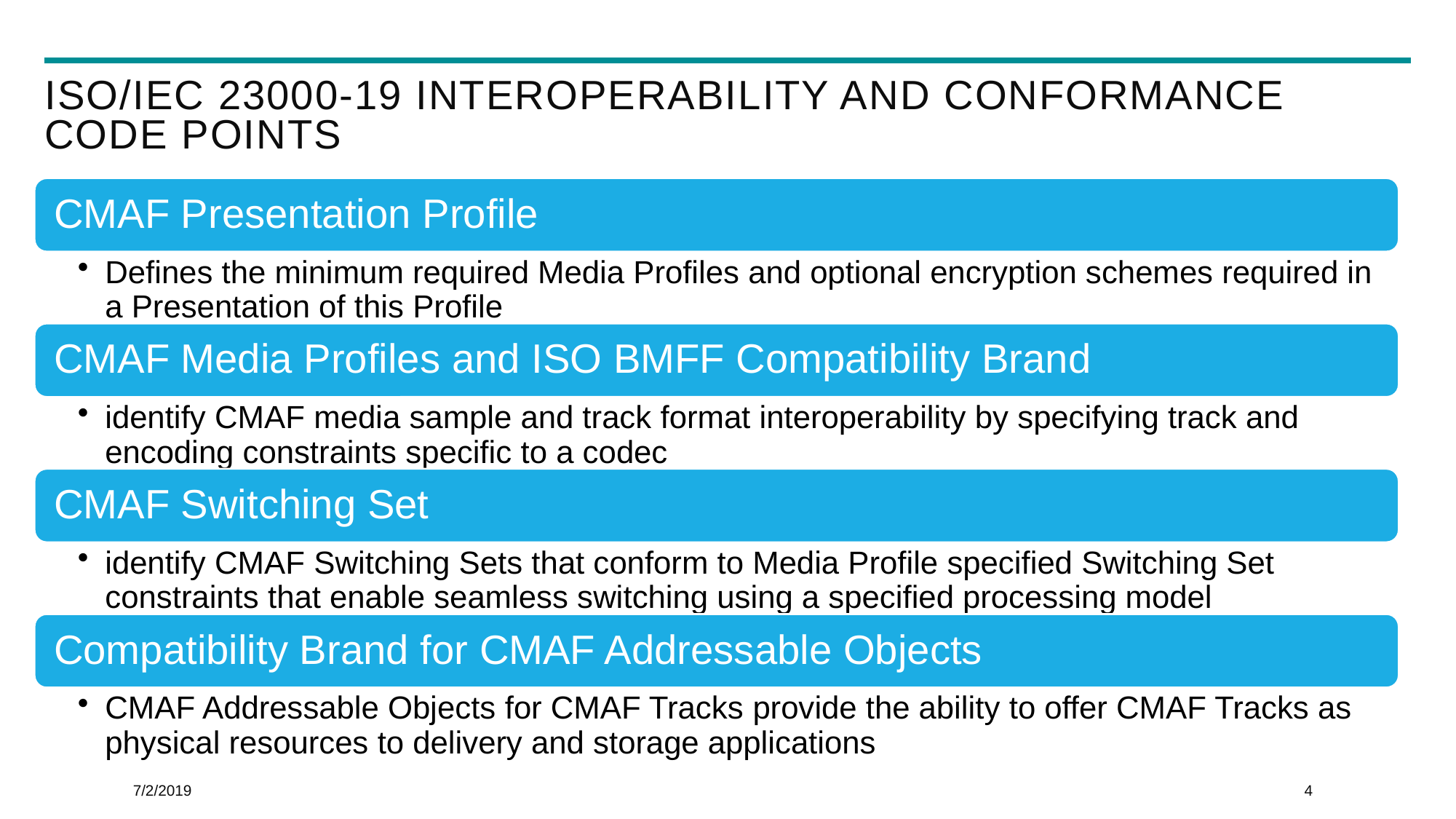

# ISO/IEC 23000-19 Interoperability and Conformance Code Points
CMAF Presentation Profile
Defines the minimum required Media Profiles and optional encryption schemes required in a Presentation of this Profile
CMAF Media Profiles and ISO BMFF Compatibility Brand
identify CMAF media sample and track format interoperability by specifying track and encoding constraints specific to a codec
CMAF Switching Set
identify CMAF Switching Sets that conform to Media Profile specified Switching Set constraints that enable seamless switching using a specified processing model
Compatibility Brand for CMAF Addressable Objects
CMAF Addressable Objects for CMAF Tracks provide the ability to offer CMAF Tracks as physical resources to delivery and storage applications
7/2/2019
4